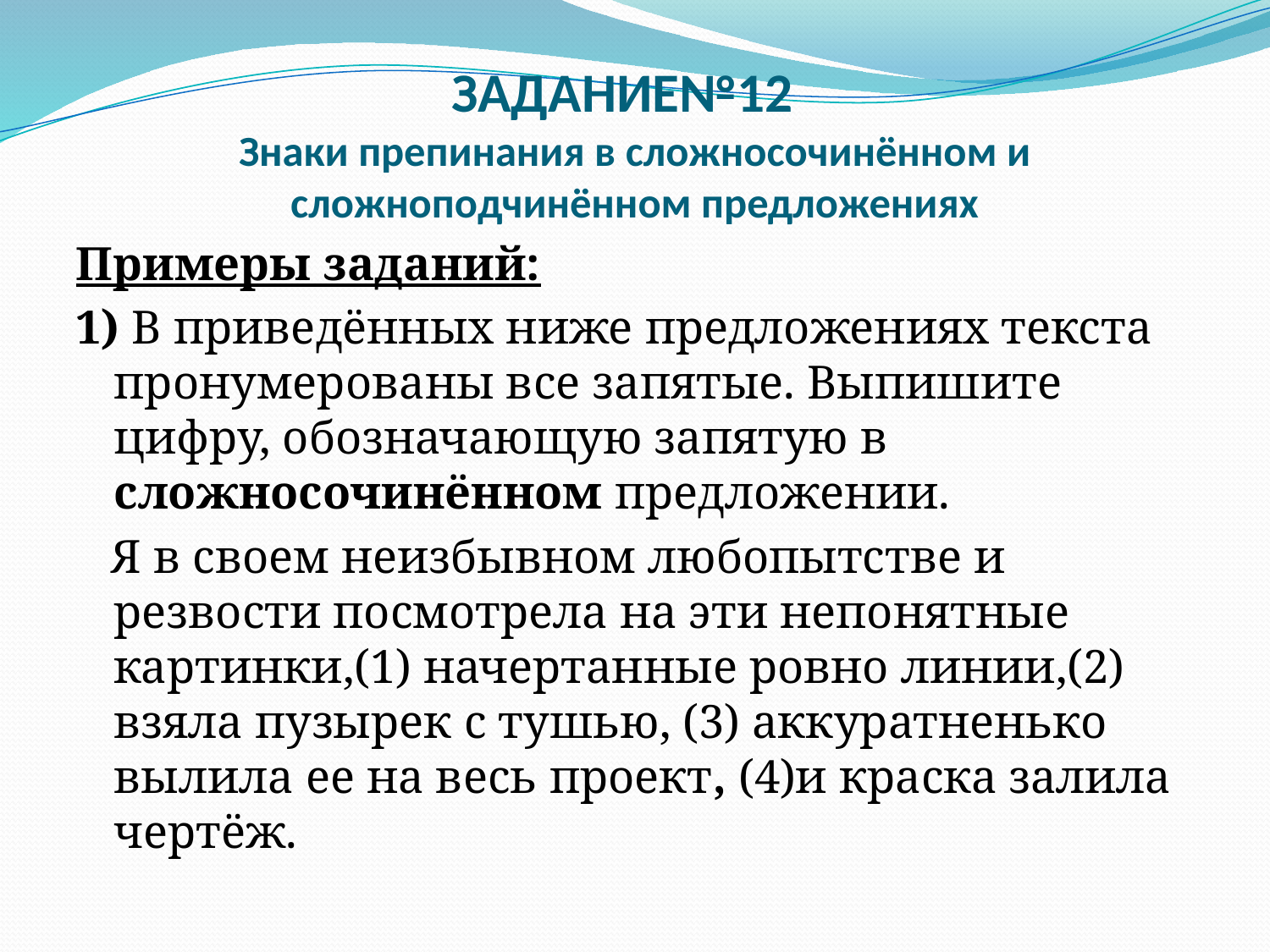

# ЗАДАНИЕ№12 Знаки препинания в сложносочинённом и сложноподчинённом предложениях
Примеры заданий:
1) В приведённых ниже предложениях текста пронумерованы все запятые. Выпишите цифру, обозначающую запятую в сложносочинённом предложении.
   Я в своем неизбывном любопытстве и резвости посмотрела на эти непонятные картинки,(1) начертанные ровно линии,(2) взяла пузырек с тушью, (3) аккуратненько вылила ее на весь проект, (4)и краска залила чертёж.